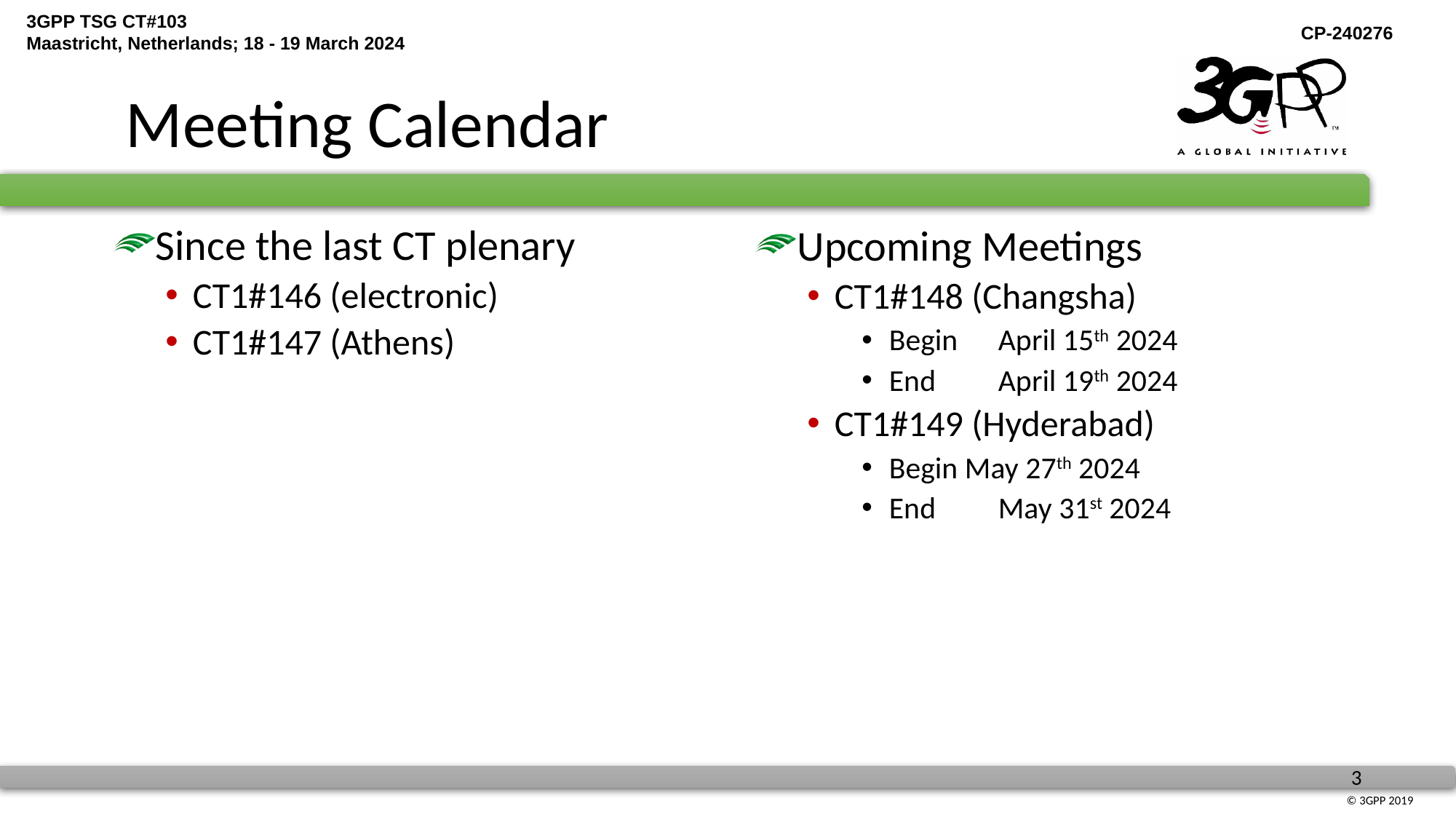

# Meeting Calendar
Since the last CT plenary
CT1#146 (electronic)
CT1#147 (Athens)

Upcoming Meetings
CT1#148 (Changsha)
Begin	April 15th 2024
End	April 19th 2024
CT1#149 (Hyderabad)
Begin May 27th 2024
End	May 31st 2024